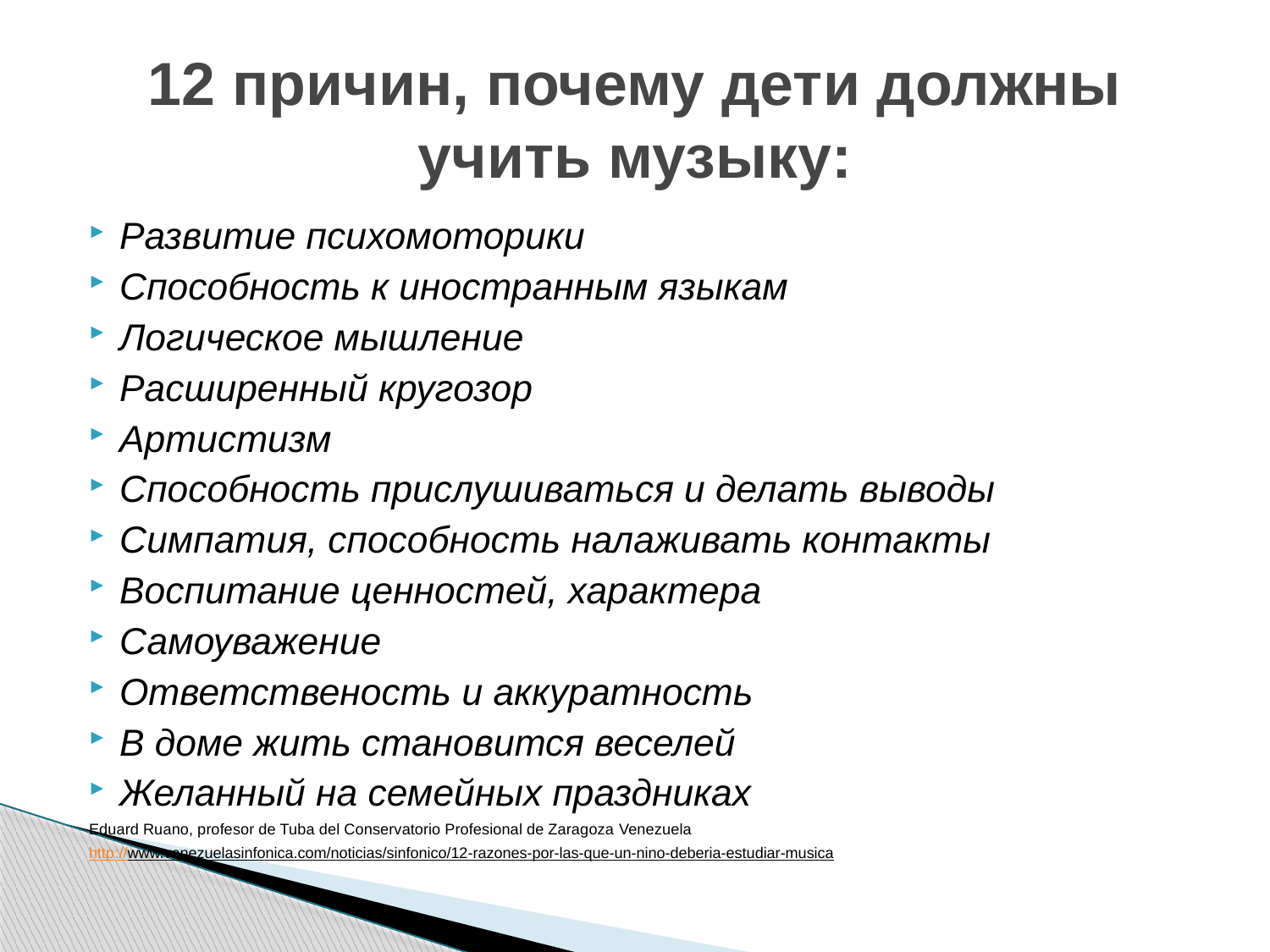

# 12 причин, почему дети должны учить музыку:
Развитие психомоторики
Способность к иностранным языкам
Логическое мышление
Расширенный кругозор
Артистизм
Способность прислушиваться и делать выводы
Симпатия, способность налаживать контакты
Воспитание ценностей, характера
Самоуважение
Ответственость и аккуратность
В доме жить становится веселей
Желанный на семейных праздниках
Eduard Ruano, profesor de Tuba del Conservatorio Profesional de Zaragoza Venezuela
http://www.venezuelasinfonica.com/noticias/sinfonico/12-razones-por-las-que-un-nino-deberia-estudiar-musica